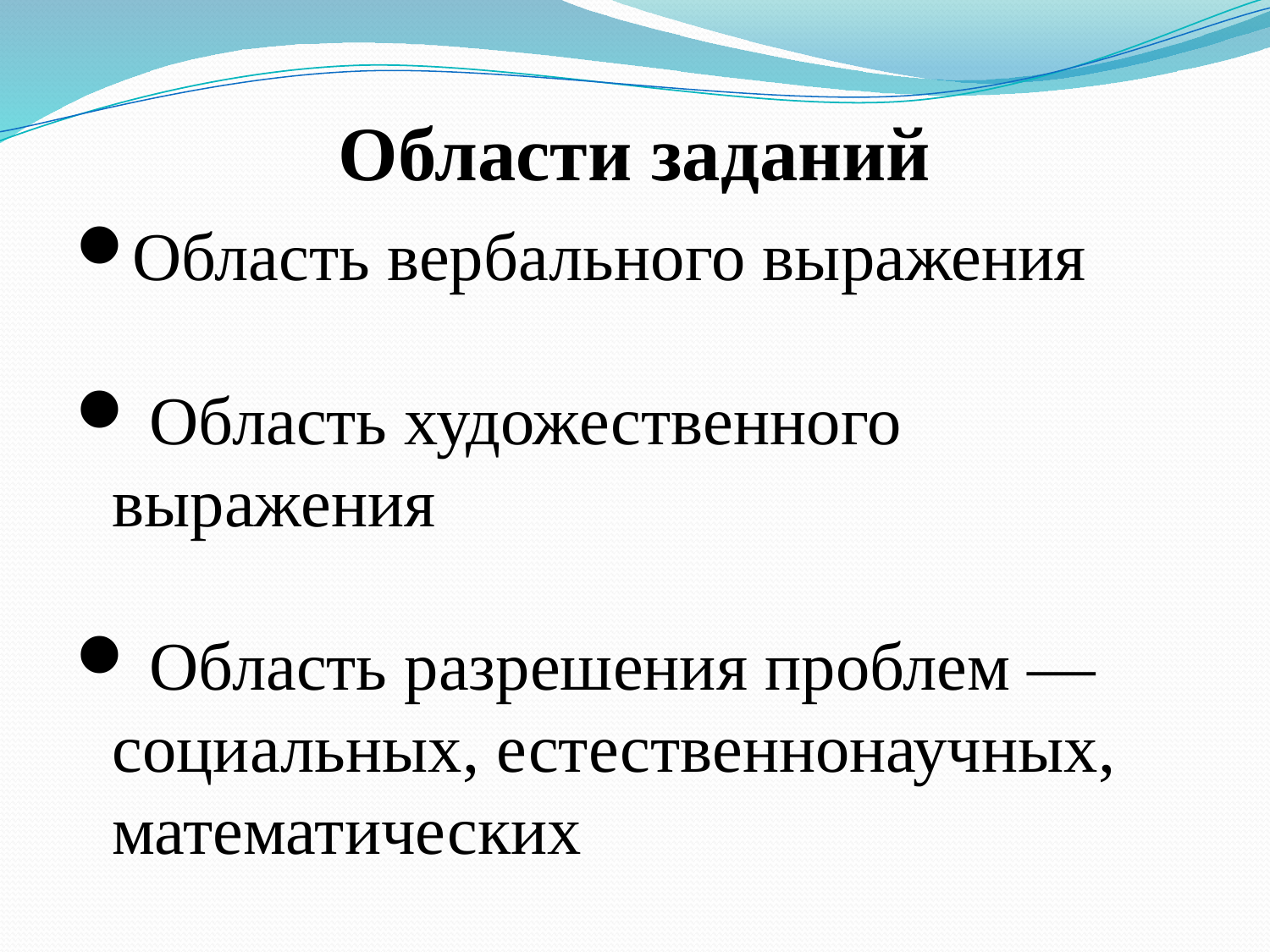

# Области заданий
Область вербального выражения

 Область художественного выражения

 Область разрешения проблем — социальных, естественнонаучных, математических